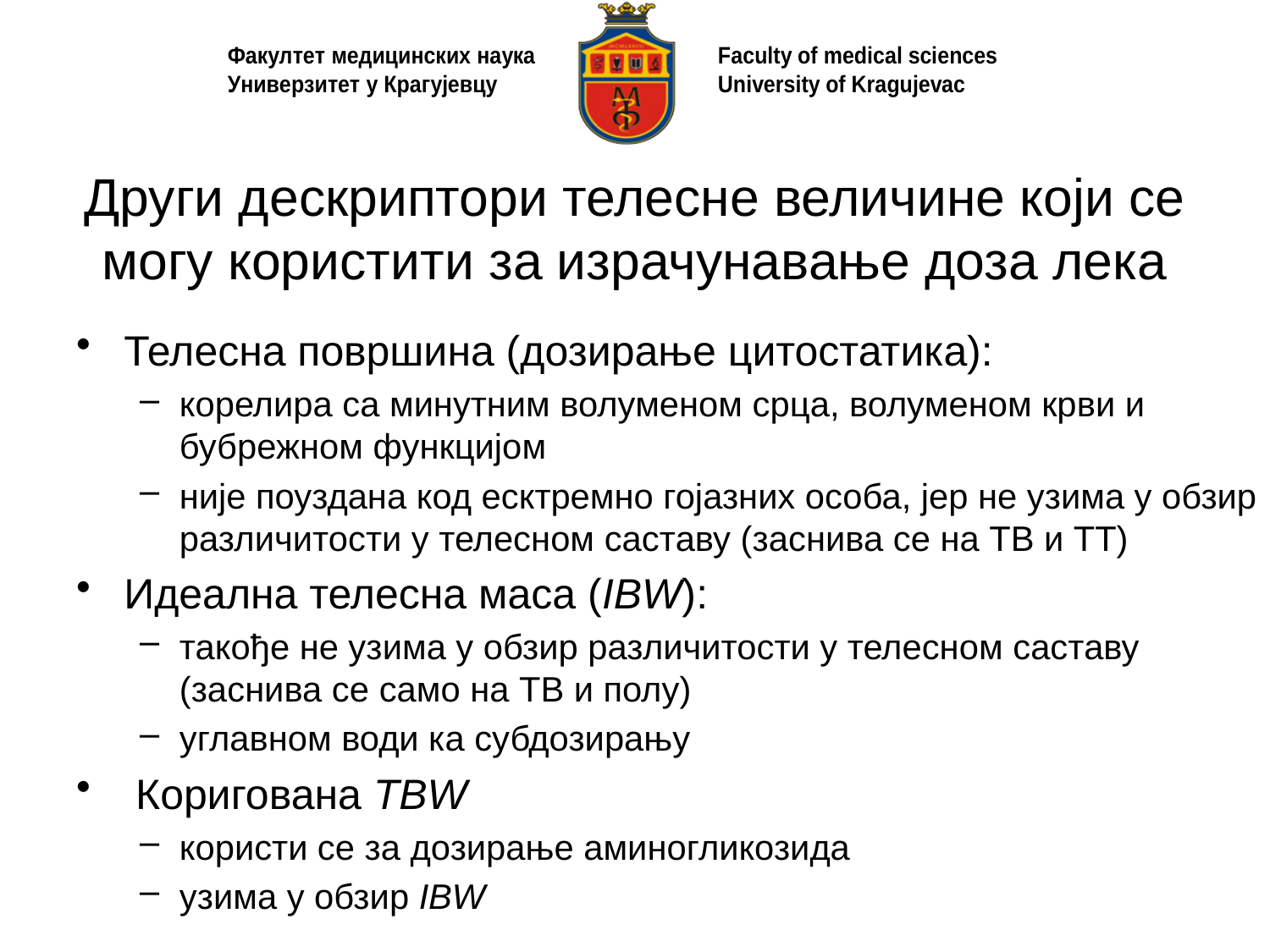

# Други дескриптори телесне величине који се могу користити за израчунавање доза лека
Телесна површина (дозирање цитостатика):
корелира са минутним волуменом срца, волуменом крви и бубрежном функцијом
није поуздана код есктремно гојазних особа, јер не узима у обзир различитости у телесном саставу (заснива се на ТВ и ТТ)
Идеална телесна маса (IBW):
такође не узима у обзир различитости у телесном саставу (заснива се само на ТВ и полу)
углавном води ка субдозирању
 Коригована TBW
користи се за дозирање аминогликозида
узима у обзир IBW